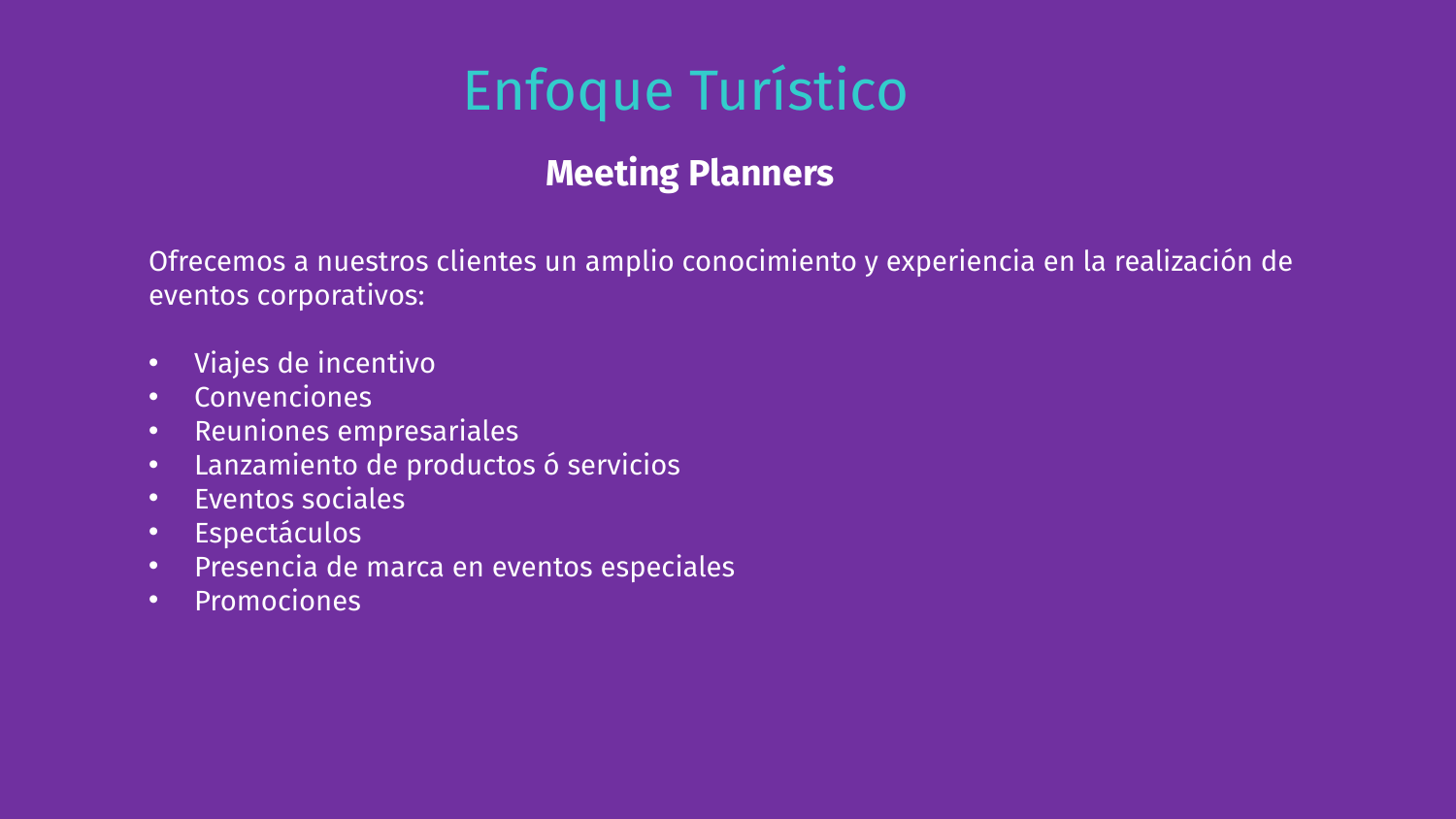

Enfoque Turístico
  Meeting Planners

Ofrecemos a nuestros clientes un amplio conocimiento y experiencia en la realización de eventos corporativos:

Viajes de incentivo
Convenciones
Reuniones empresariales
Lanzamiento de productos ó servicios
Eventos sociales
Espectáculos
Presencia de marca en eventos especiales
Promociones